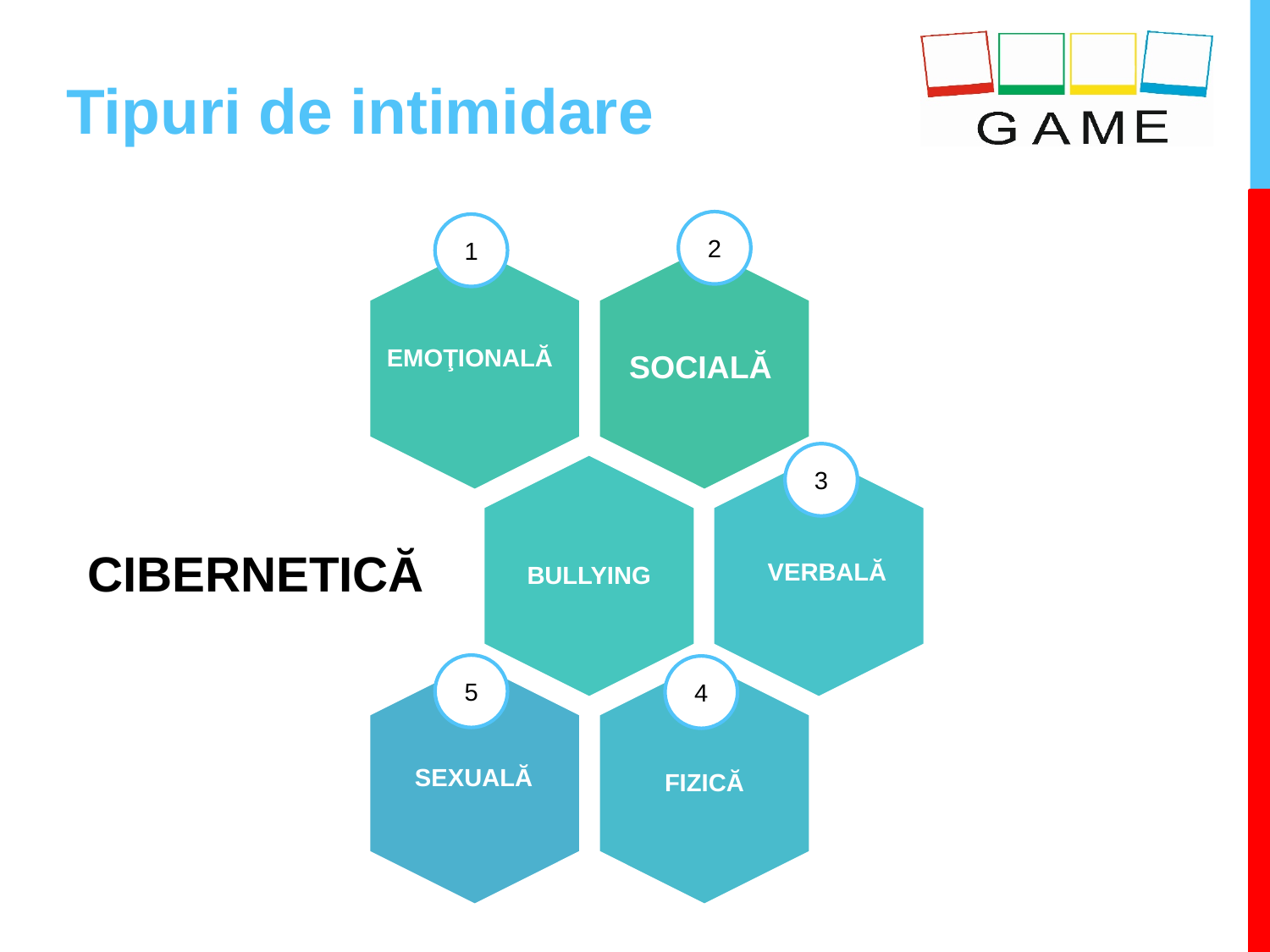

# Tipuri de intimidare
2
1

SOCIALĂ

BULLYING

CIBERNETICĂ

FIZICĂ

EMOŢIONALĂ
3
VERBALĂ
5
4
SEXUALĂ